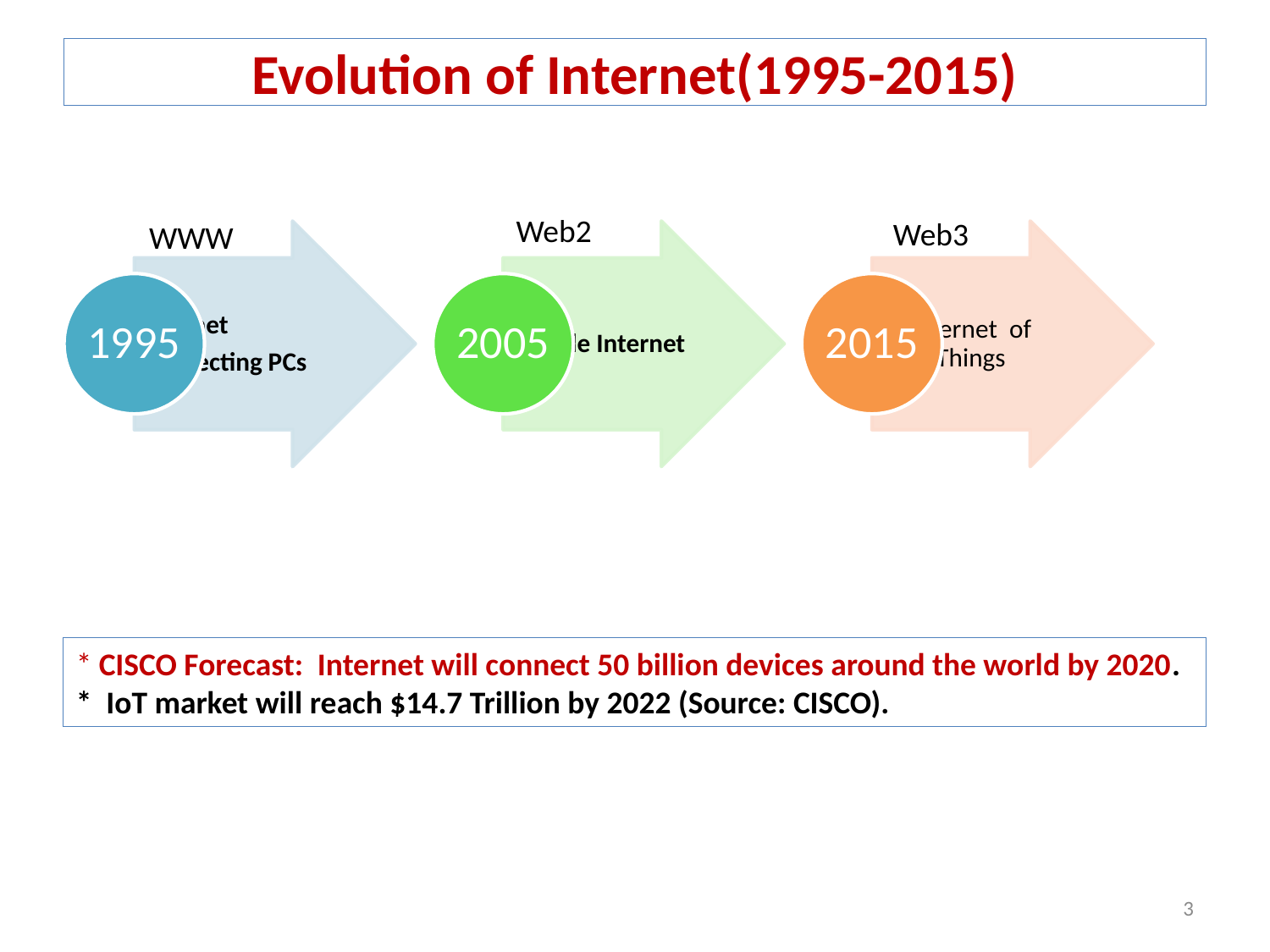

# Evolution of Internet(1995-2015)
Internet
Connecting PCs
1995
Mobile Internet
2005
Internet  of Things
2015
Web2
Web3
WWW
* CISCO Forecast:  Internet will connect 50 billion devices around the world by 2020.
*  IoT market will reach $14.7 Trillion by 2022 (Source: CISCO).
3